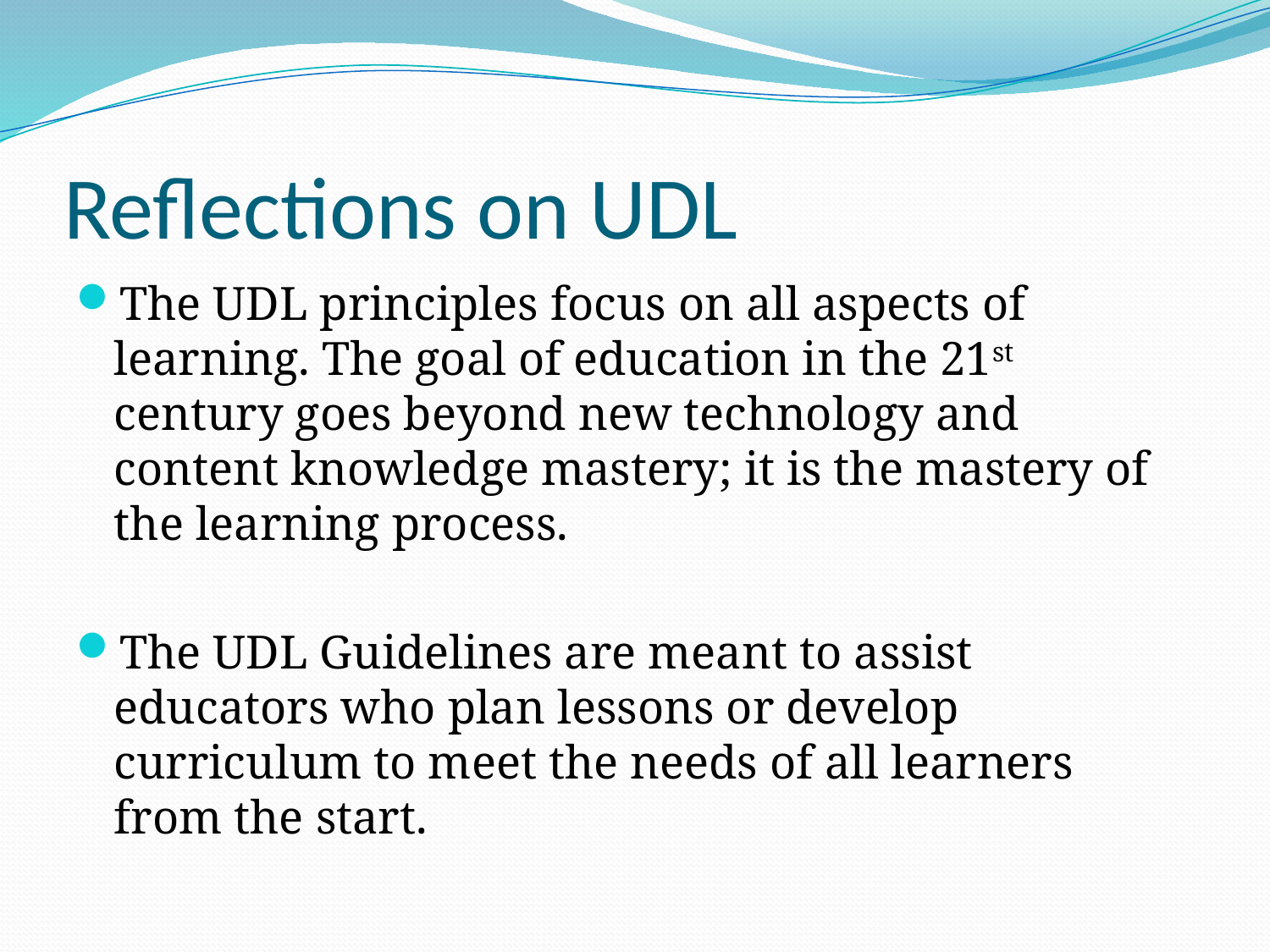

# Reflections on UDL
The UDL principles focus on all aspects of learning. The goal of education in the 21st century goes beyond new technology and content knowledge mastery; it is the mastery of the learning process.

The UDL Guidelines are meant to assist educators who plan lessons or develop curriculum to meet the needs of all learners from the start.